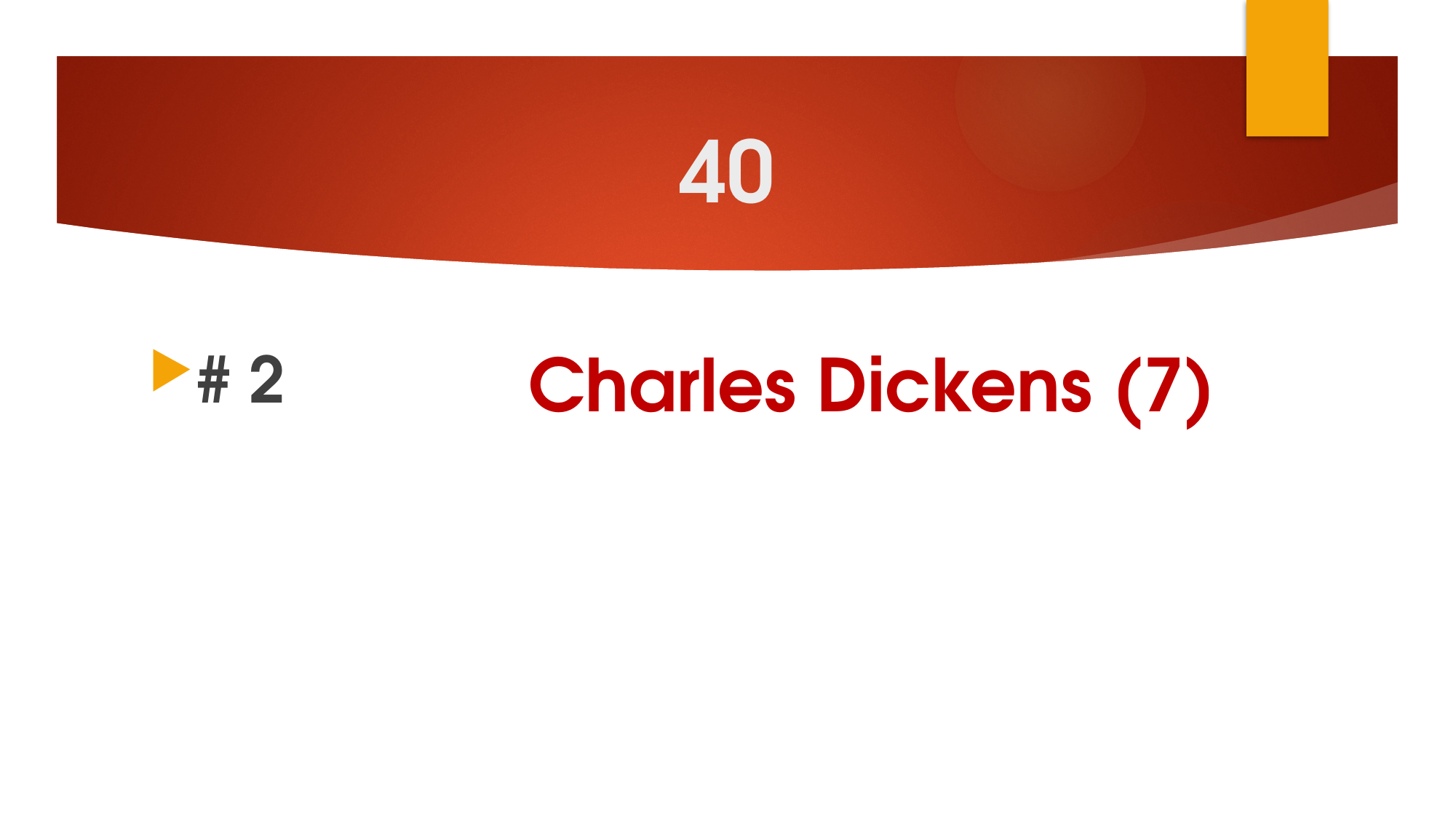

# 40
# 2
Charles Dickens (7)